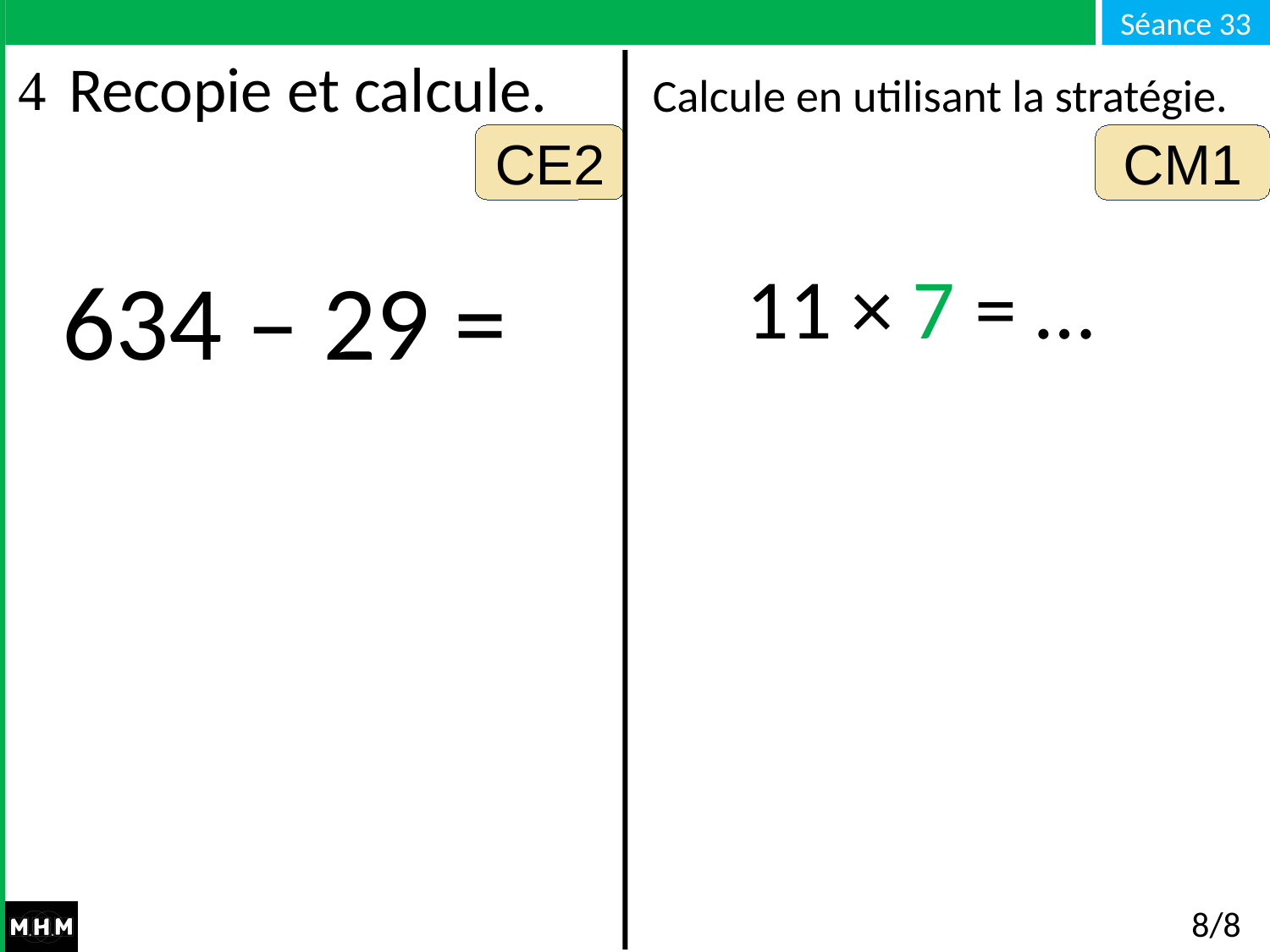

Recopie et calcule.

Calcule en utilisant la stratégie.
CE2
CM1
634 – 29 =
11 × 7 = …
# 8/8